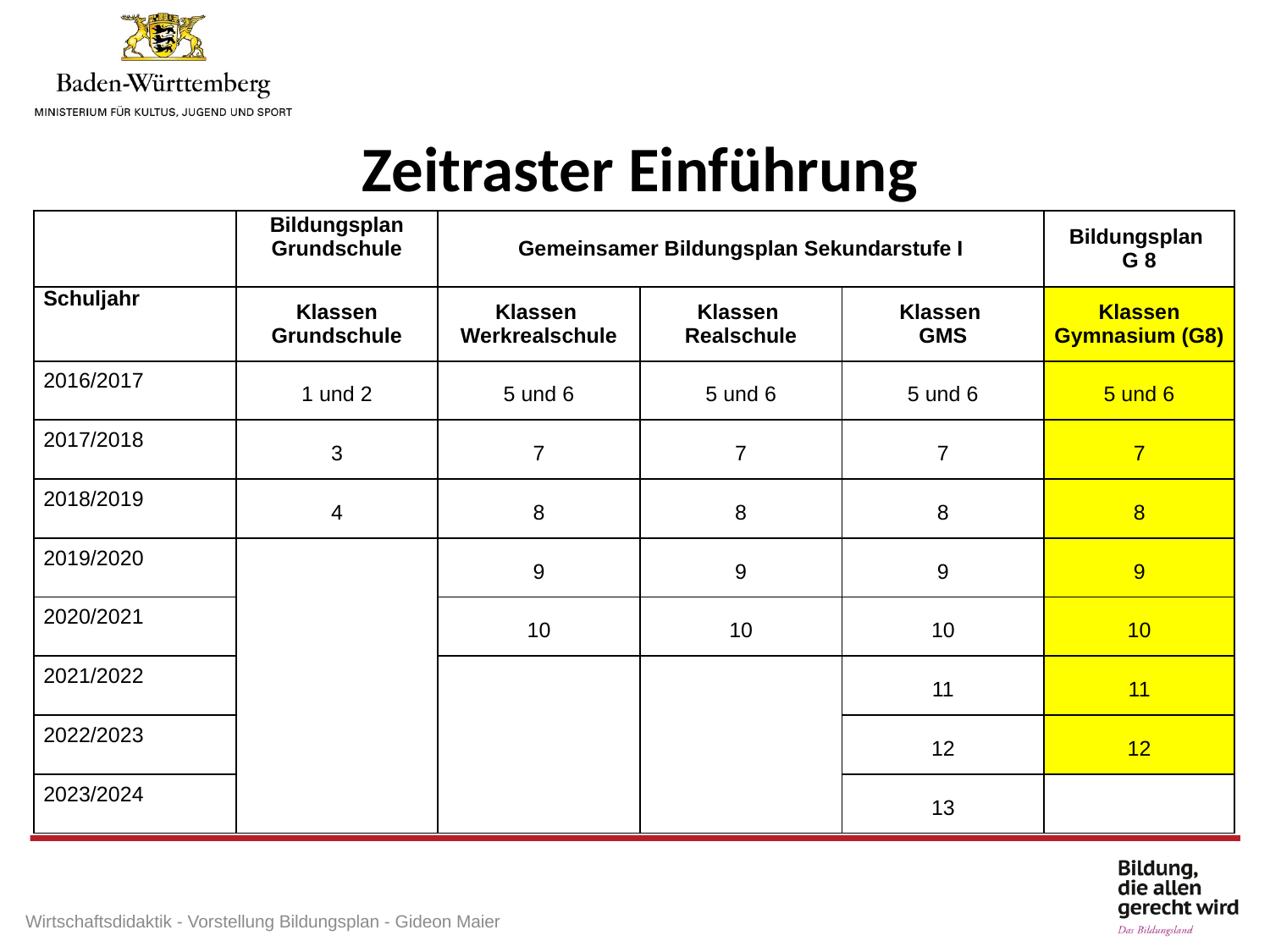

Zeitraster Einführung
|  | Bildungsplan Grundschule | Gemeinsamer Bildungsplan Sekundarstufe I |  |  | Bildungsplan G 8 |
| --- | --- | --- | --- | --- | --- |
| Schuljahr | Klassen Grundschule | Klassen Werkrealschule | Klassen Realschule | Klassen GMS | Klassen Gymnasium (G8) |
| 2016/2017 | 1 und 2 | 5 und 6 | 5 und 6 | 5 und 6 | 5 und 6 |
| 2017/2018 | 3 | 7 | 7 | 7 | 7 |
| 2018/2019 | 4 | 8 | 8 | 8 | 8 |
| 2019/2020 |  | 9 | 9 | 9 | 9 |
| 2020/2021 |  | 10 | 10 | 10 | 10 |
| 2021/2022 |  |  |  | 11 | 11 |
| 2022/2023 |  |  |  | 12 | 12 |
| 2023/2024 |  |  |  | 13 |  |
Wirtschaftsdidaktik - Vorstellung Bildungsplan - Gideon Maier